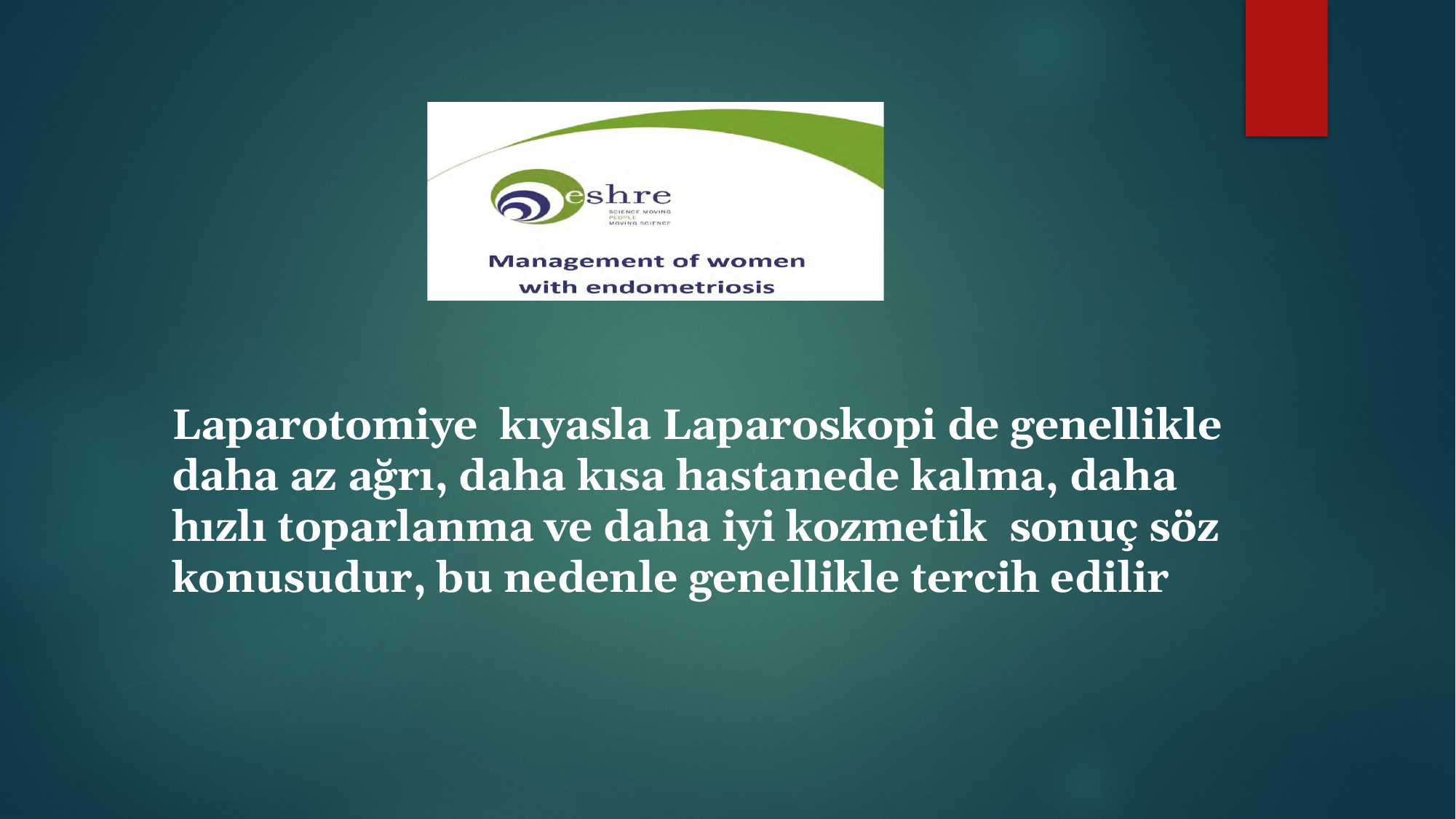

Laparotomiye  kıyasla Laparoskopi de genellikle daha az ağrı, daha kısa hastanede kalma, daha hızlı toparlanma ve daha iyi kozmetik  sonuç söz konusudur, bu nedenle genellikle tercih edilir